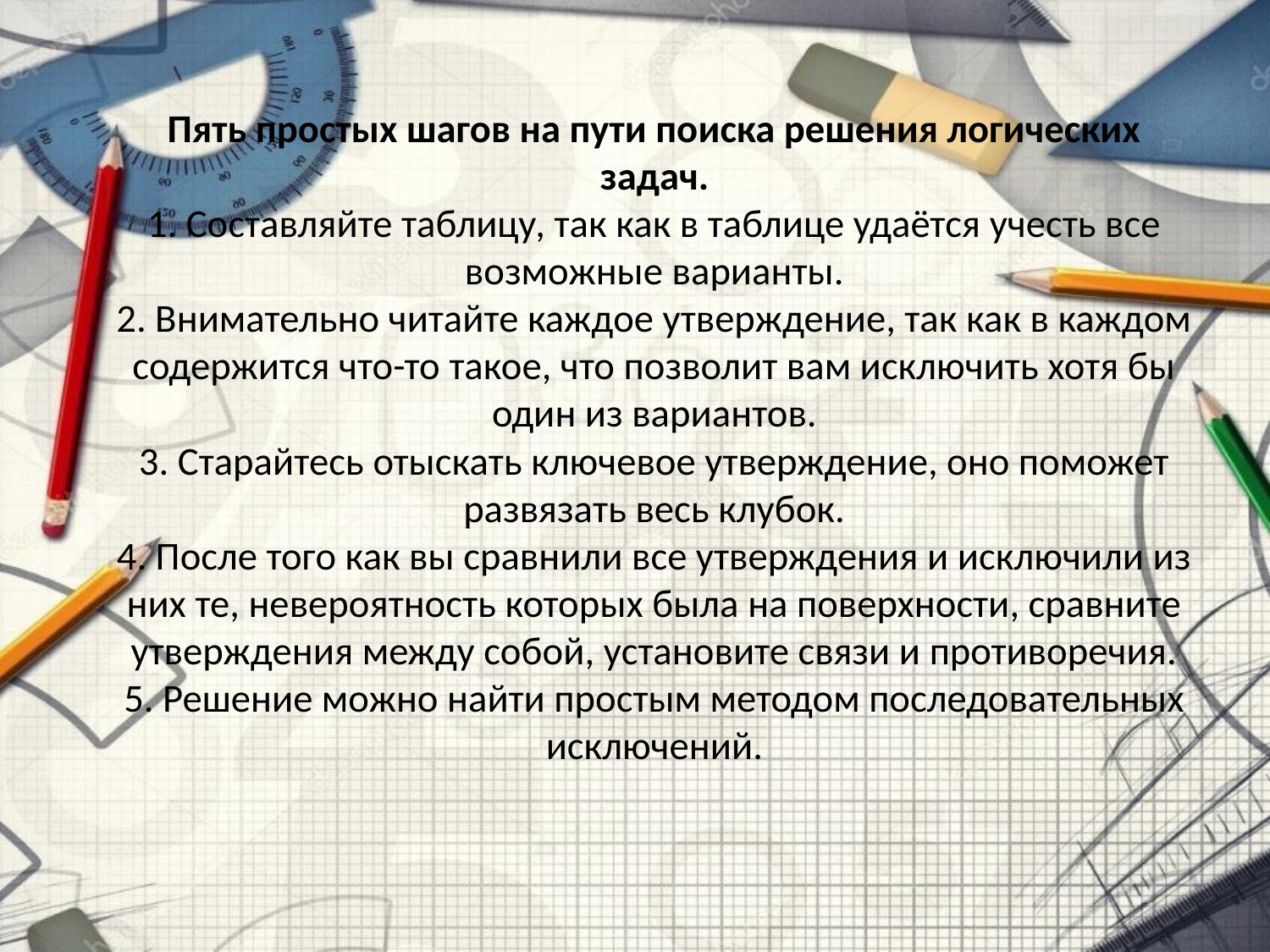

Пять простых шагов на пути поиска решения логических задач.
1. Составляйте таблицу, так как в таблице удаётся учесть все возможные варианты.
2. Внимательно читайте каждое утверждение, так как в каждом содержится что-то такое, что позволит вам исключить хотя бы один из вариантов.
3. Старайтесь отыскать ключевое утверждение, оно поможет развязать весь клубок.
4. После того как вы сравнили все утверждения и исключили из них те, невероятность которых была на поверхности, сравните утверждения между собой, установите связи и противоречия.
5. Решение можно найти простым методом последовательных исключений.